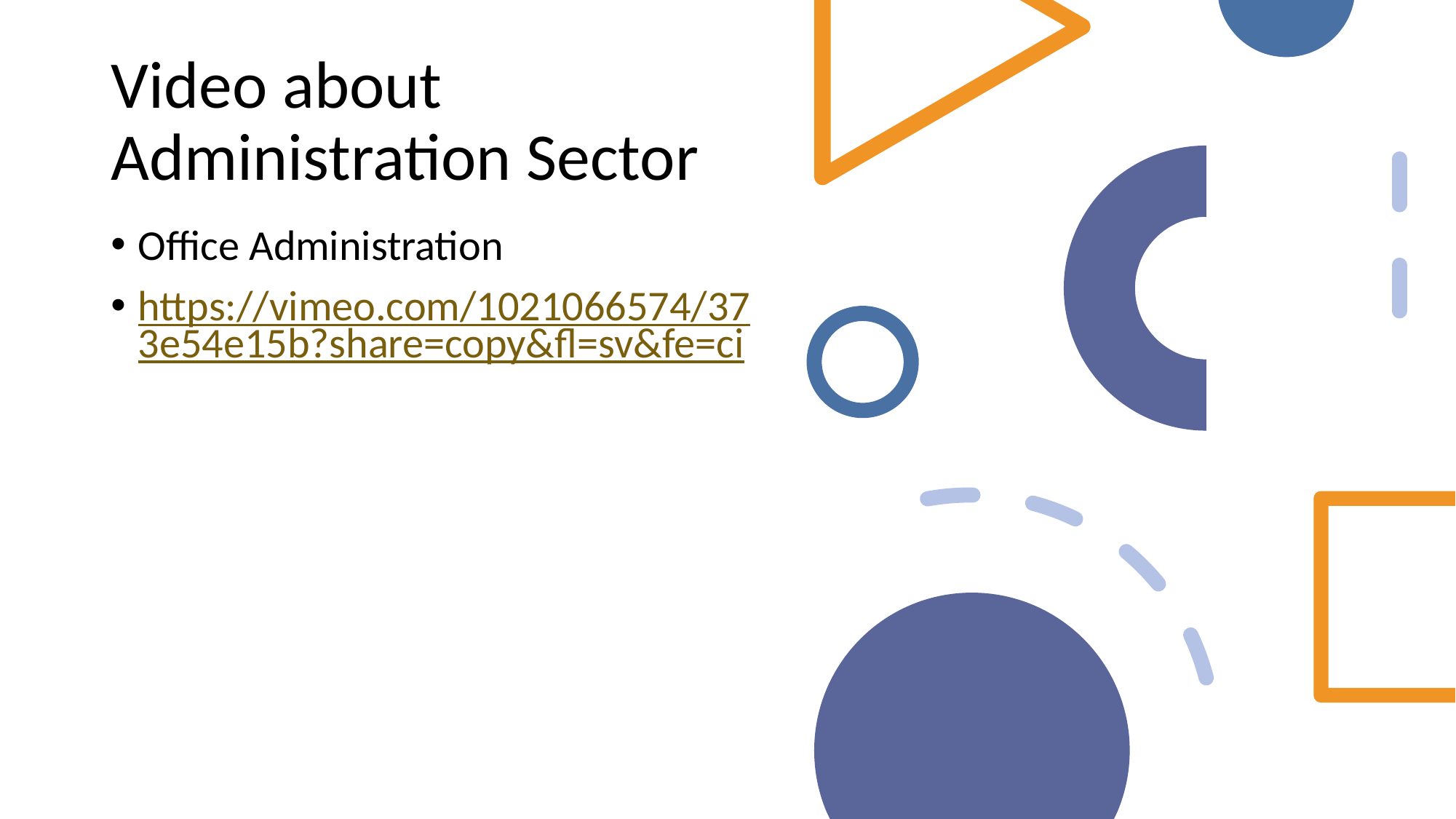

# Video about Administration Sector

Office Administration
https://vimeo.com/1021066574/373e54e15b?share=copy&fl=sv&fe=ci